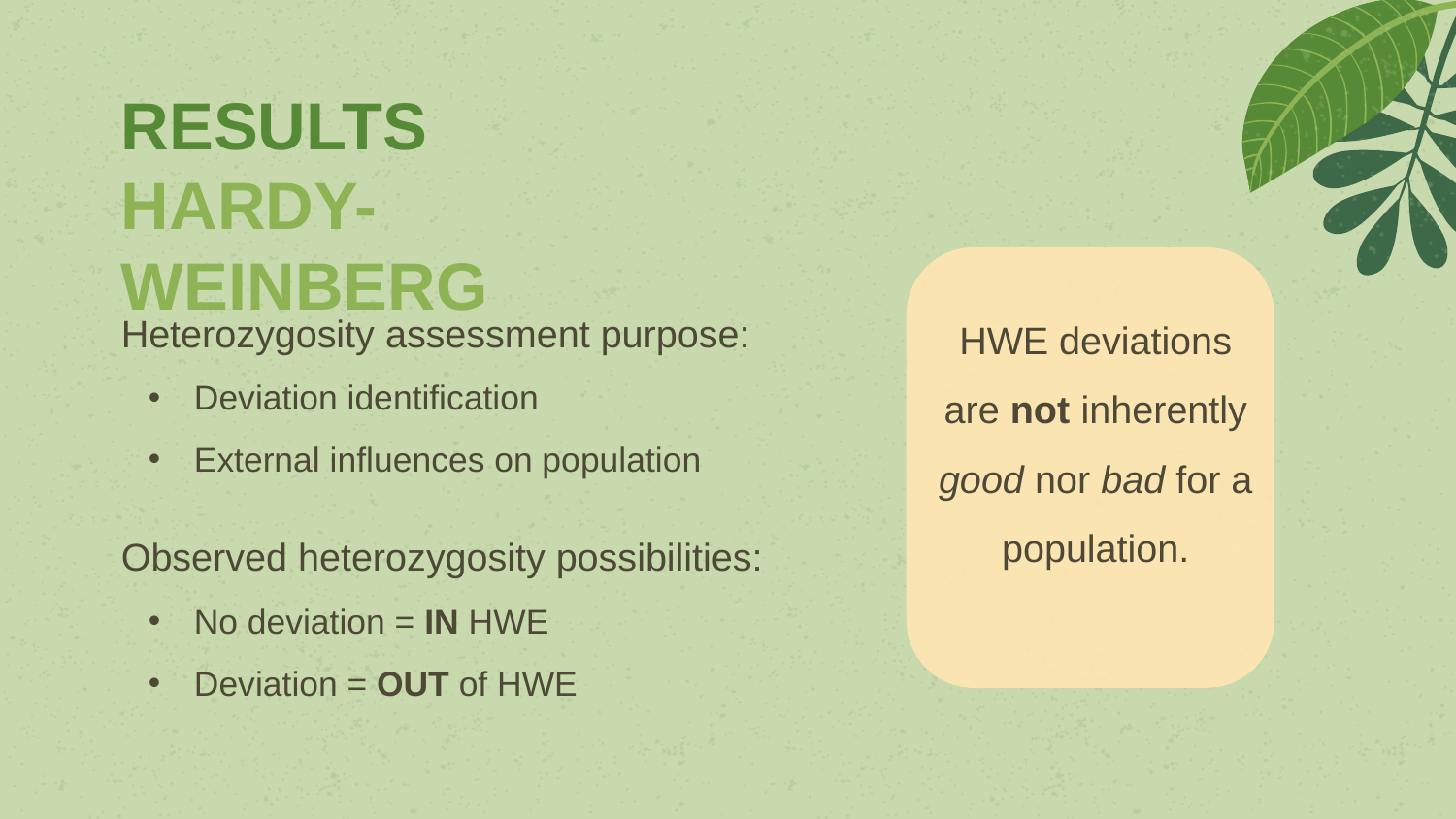

# RESULTS
HARDY-WEINBERG

Heterozygosity assessment purpose:
Deviation identification
External influences on population
HWE deviations are not inherently good nor bad for a population.

Observed heterozygosity possibilities:
No deviation = IN HWE
Deviation = OUT of HWE